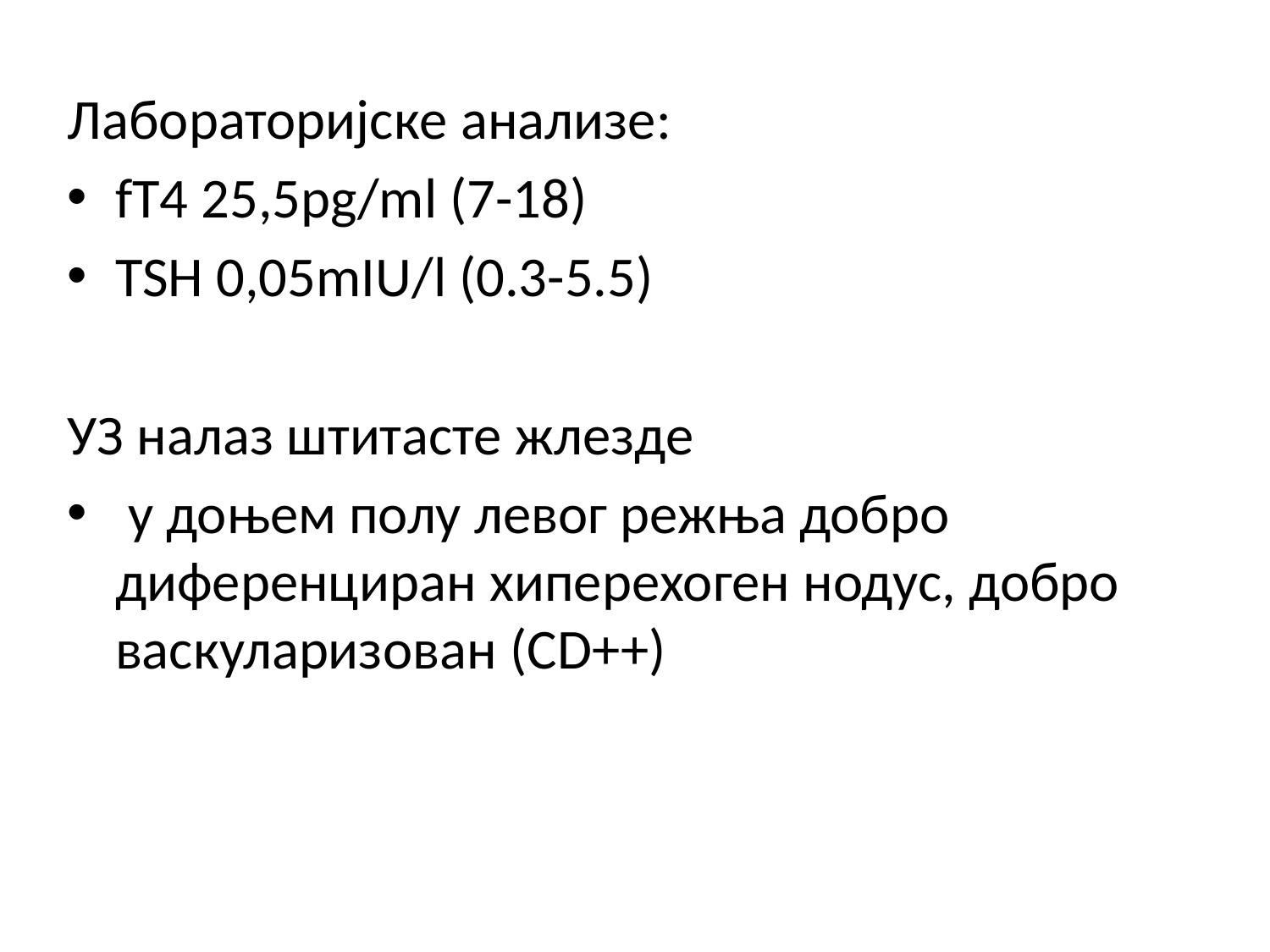

Лабораторијске анализе:
fT4 25,5pg/ml (7-18)
TSH 0,05mIU/l (0.3-5.5)

УЗ налаз штитасте жлезде
 у доњем полу левог режња добро диференциран хиперехоген нодус, добро васкуларизован (CD++)